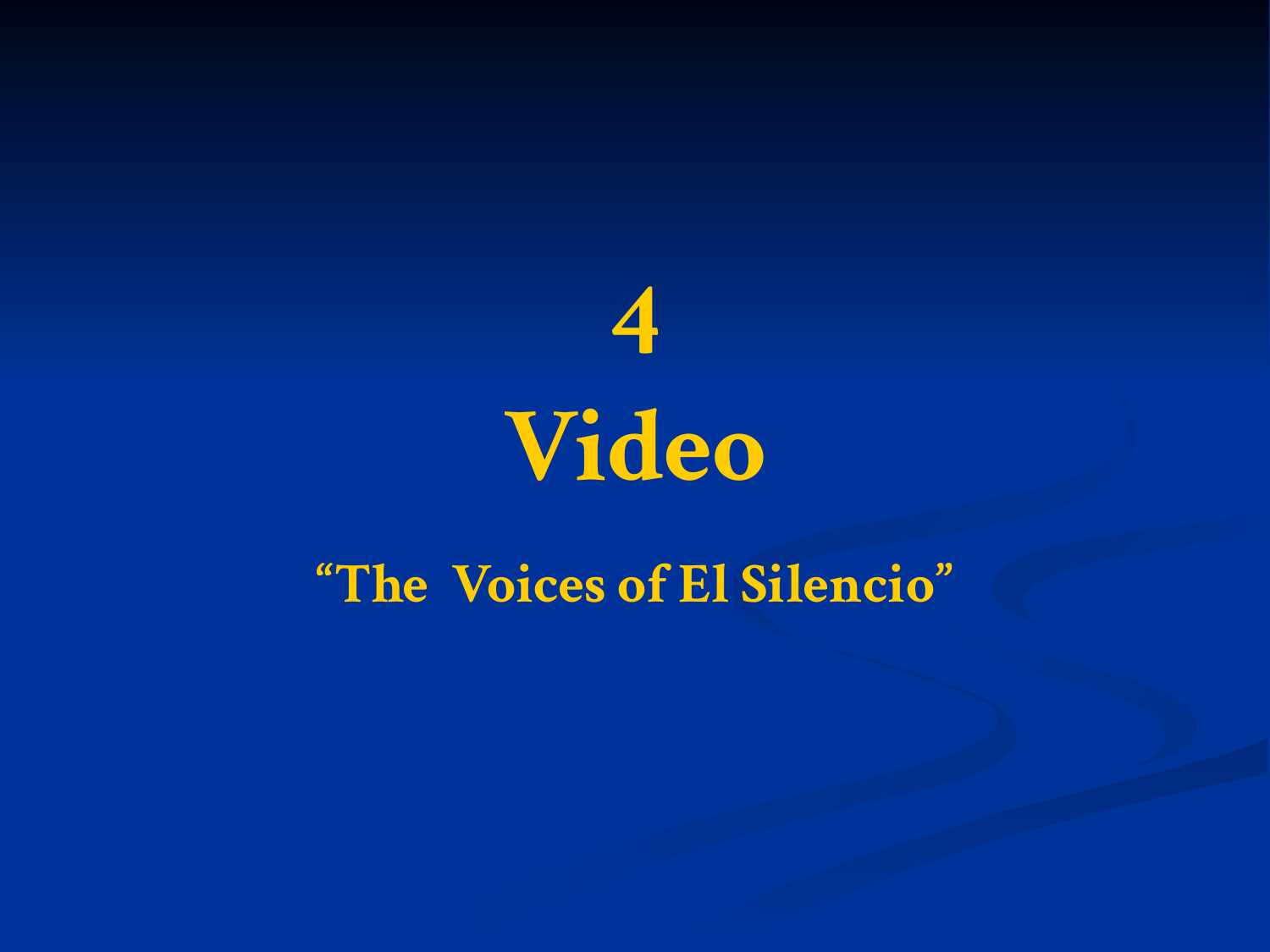

# 4 Video
“The  Voices of El Silencio”